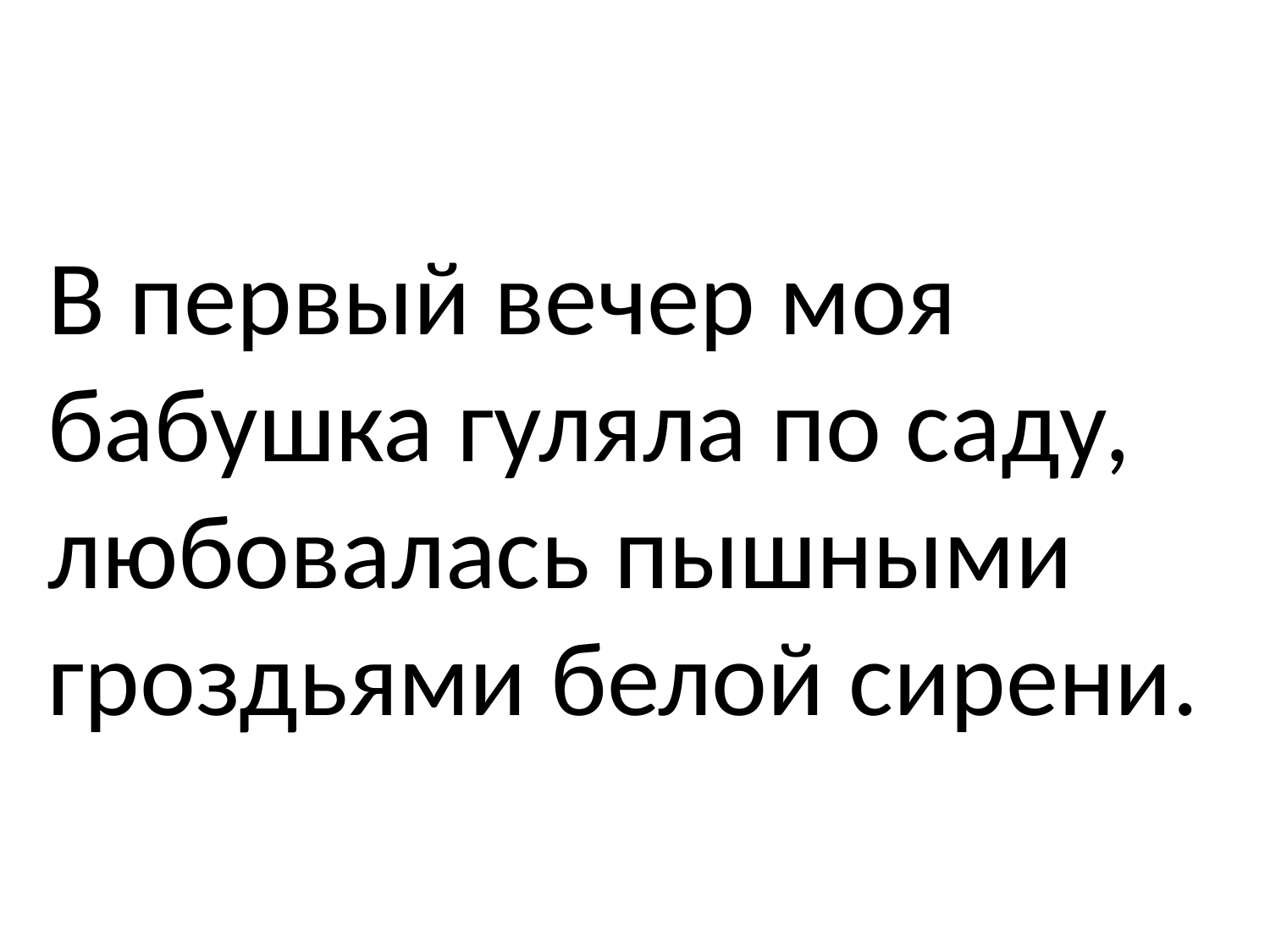

В первый вечер моя бабушка гуляла по саду, любовалась пышными гроздьями белой сирени.